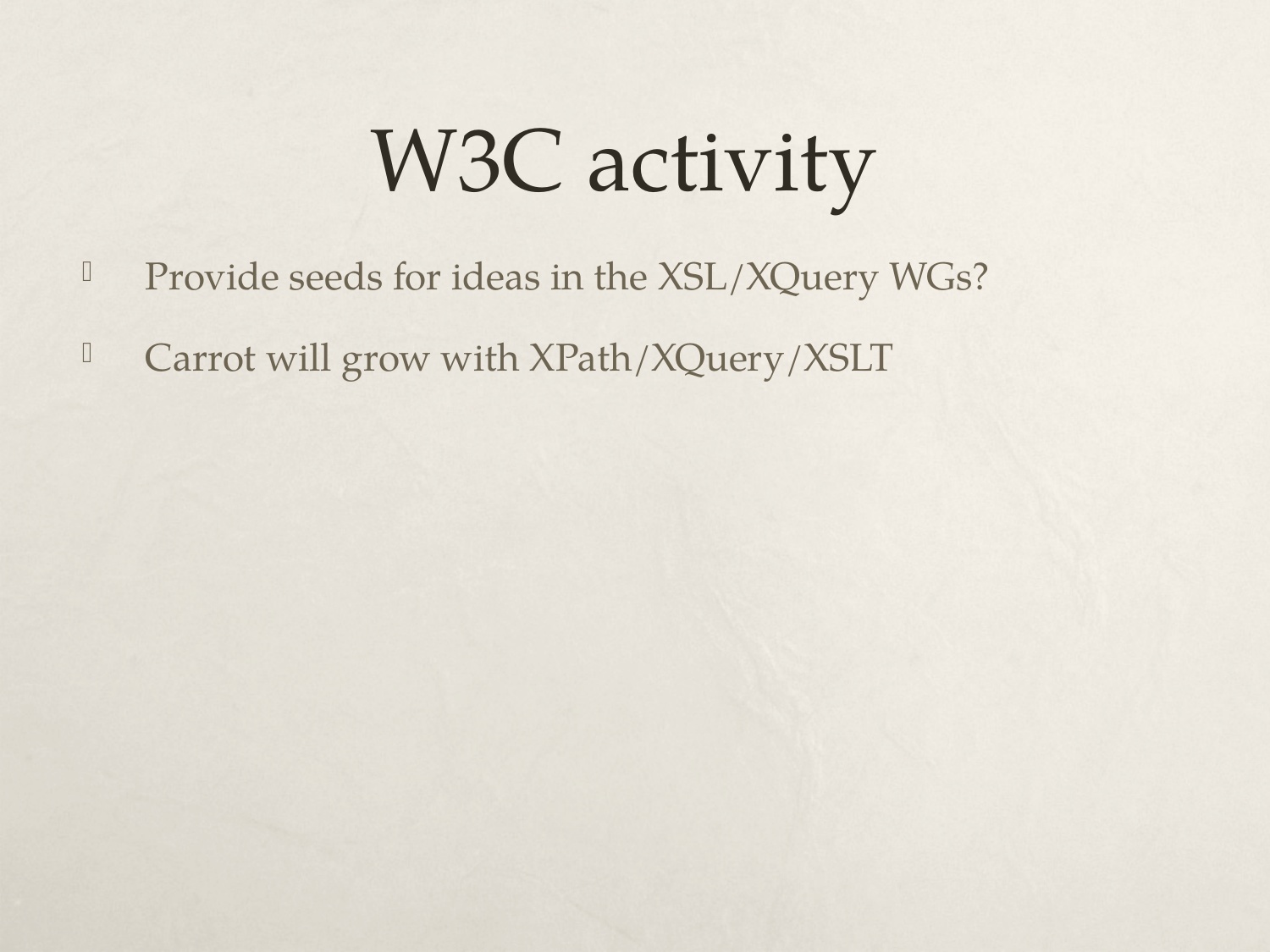

# W3C activity
Provide seeds for ideas in the XSL/XQuery WGs?
Carrot will grow with XPath/XQuery/XSLT